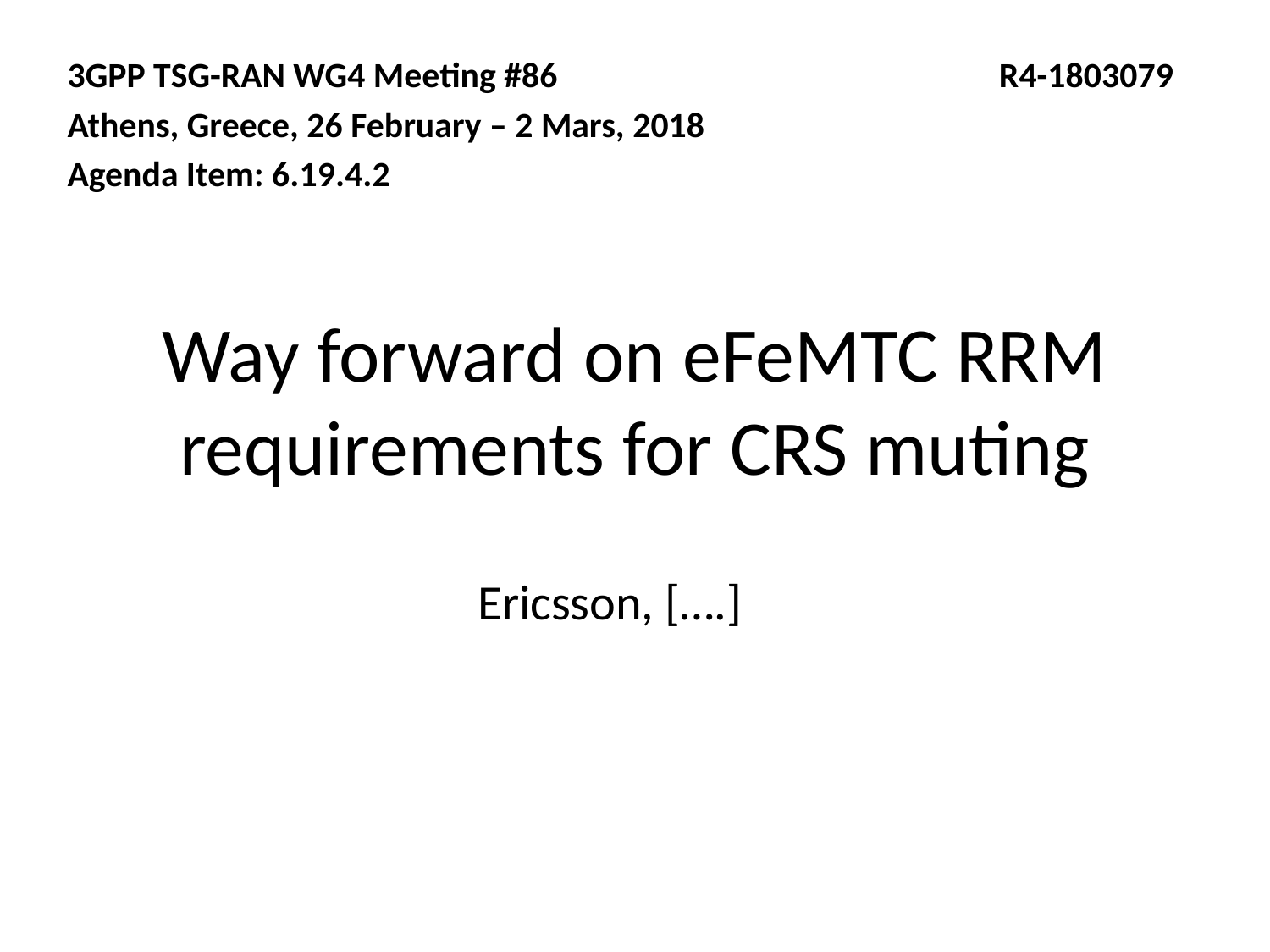

3GPP TSG-RAN WG4 Meeting #86                                                       R4-1803079
Athens, Greece, 26 February – 2 Mars, 2018
Agenda Item: 6.19.4.2
# Way forward on eFeMTC RRM requirements for CRS muting
Ericsson, [….]